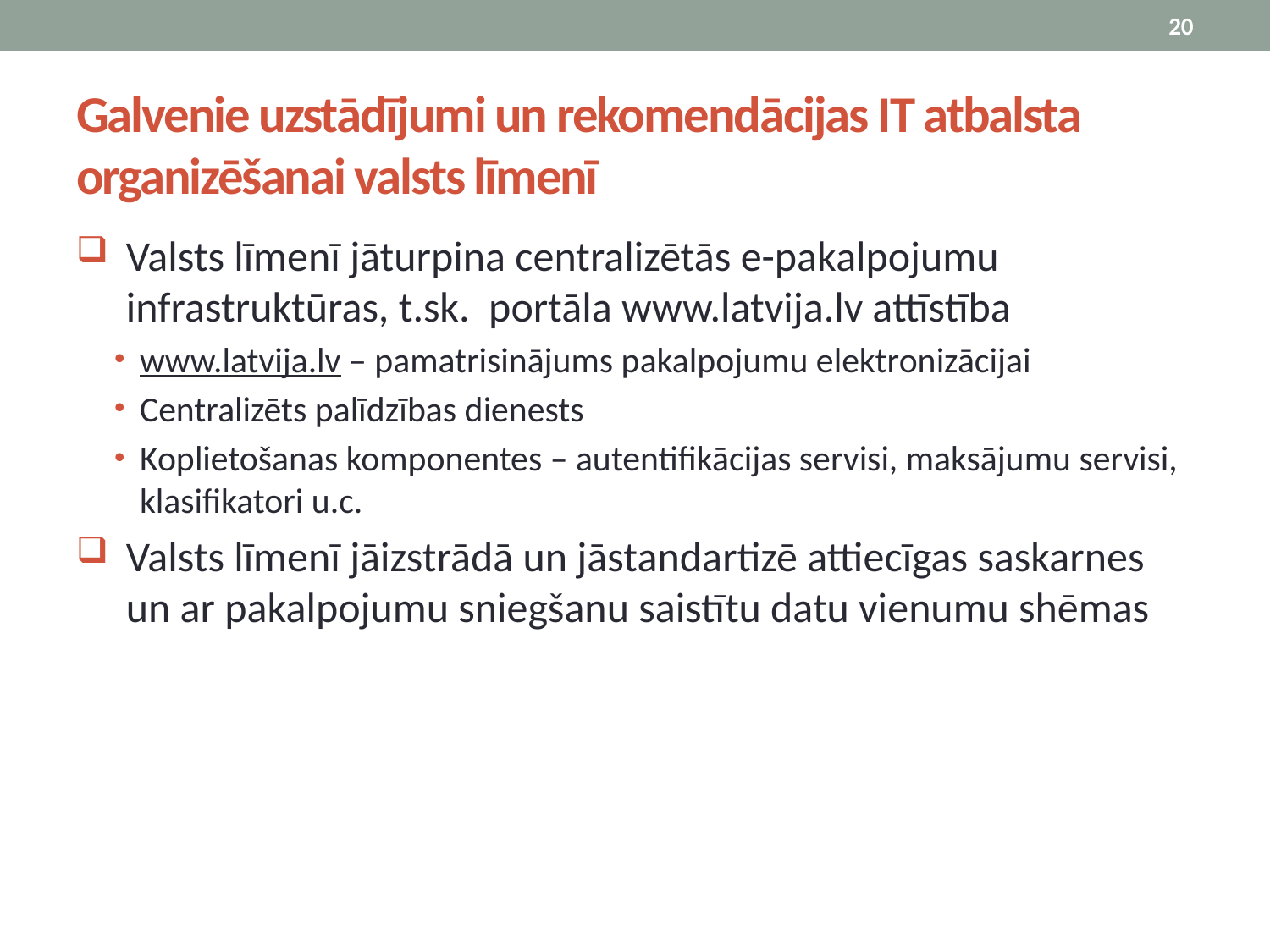

20
# Galvenie uzstādījumi un rekomendācijas IT atbalsta organizēšanai valsts līmenī
Valsts līmenī jāturpina centralizētās e-pakalpojumu infrastruktūras, t.sk.  portāla www.latvija.lv attīstība
www.latvija.lv – pamatrisinājums pakalpojumu elektronizācijai
Centralizēts palīdzības dienests
Koplietošanas komponentes – autentifikācijas servisi, maksājumu servisi, klasifikatori u.c.
Valsts līmenī jāizstrādā un jāstandartizē attiecīgas saskarnes  un ar pakalpojumu sniegšanu saistītu datu vienumu shēmas